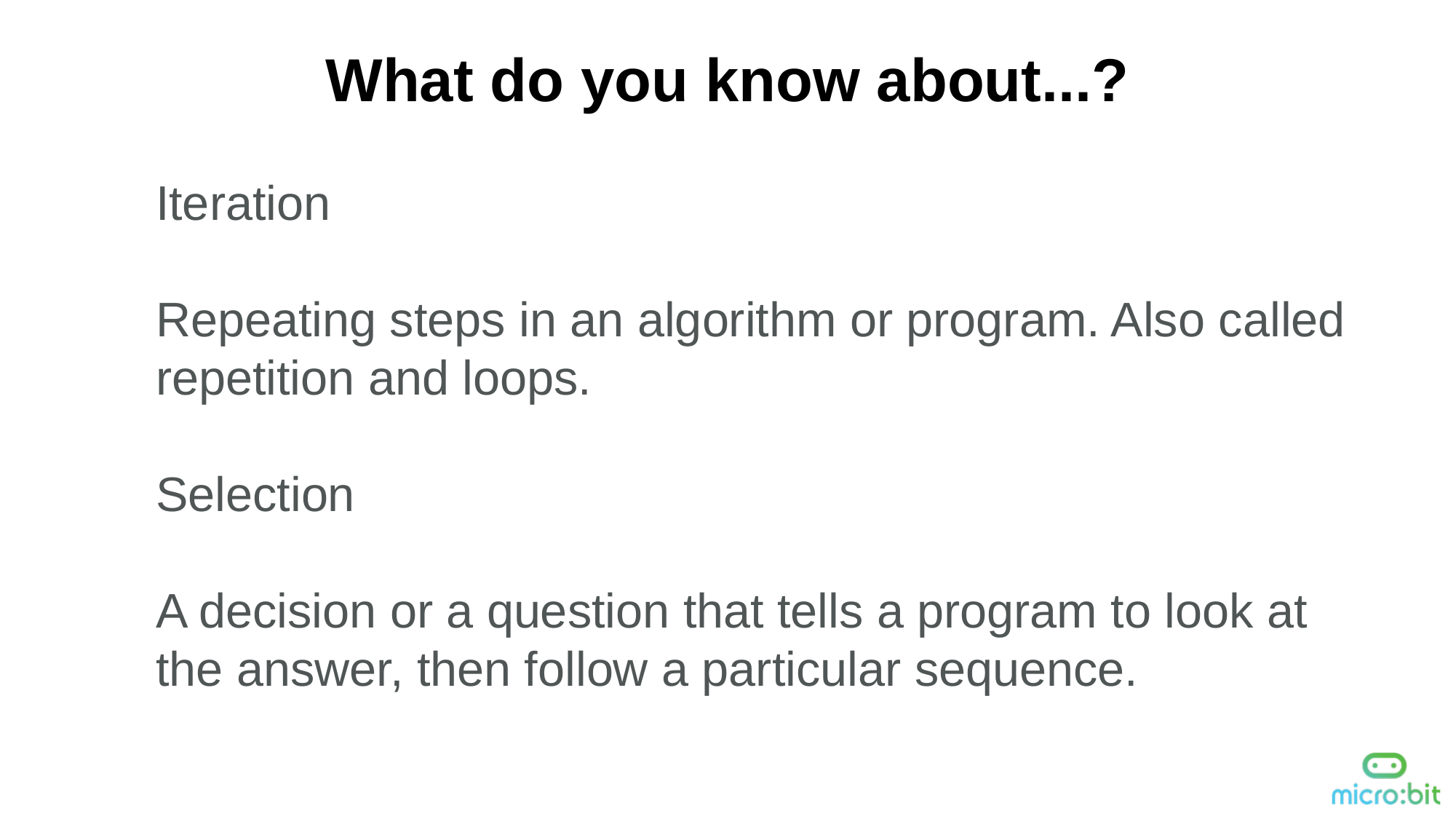

What do you know about...?

Iteration

Repeating steps in an algorithm or program. Also called repetition and loops.

Selection

A decision or a question that tells a program to look at the answer, then follow a particular sequence.